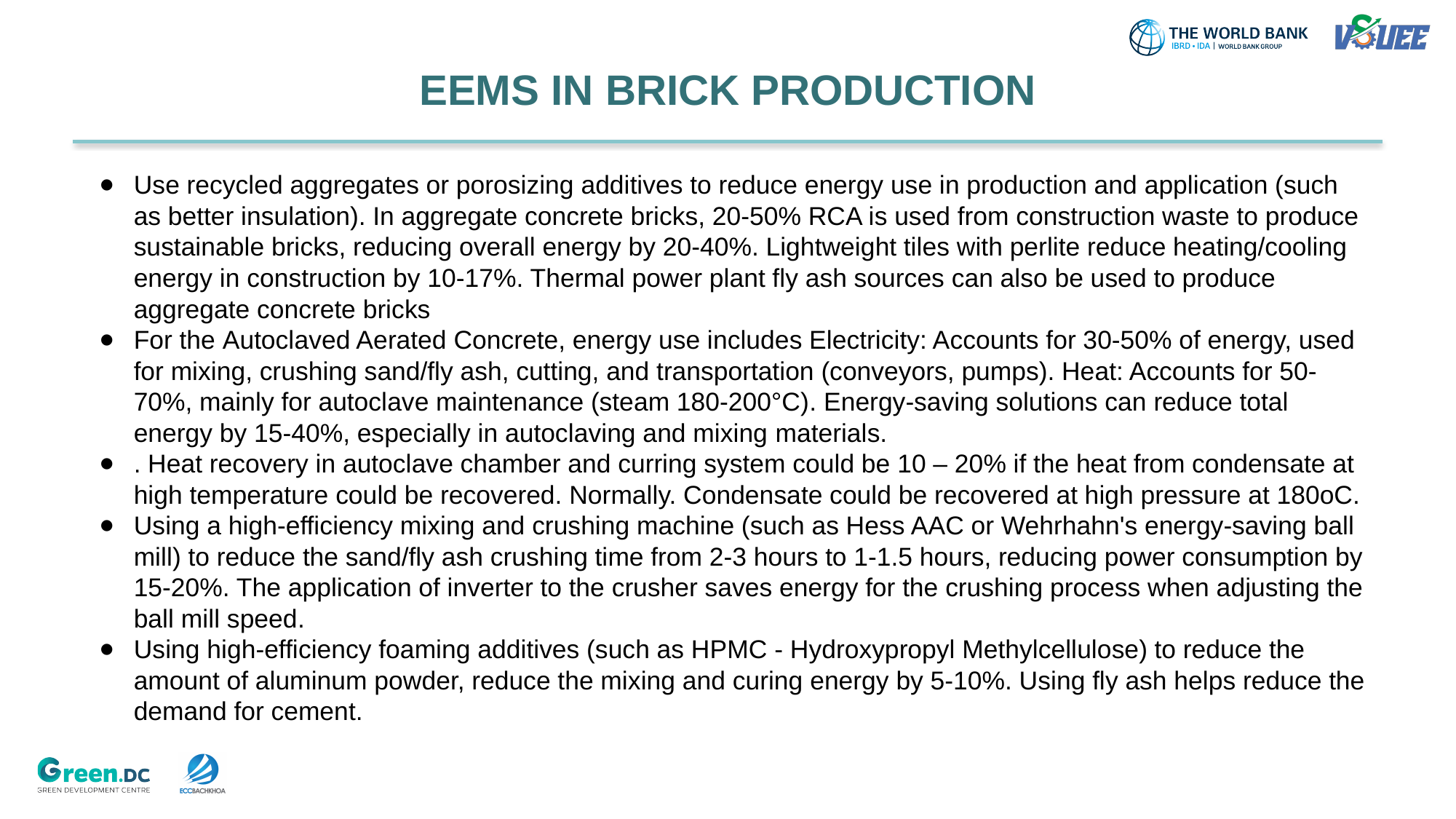

# EEMS IN BRICK PRODUCTION
Use recycled aggregates or porosizing additives to reduce energy use in production and application (such as better insulation). In aggregate concrete bricks, 20-50% RCA is used from construction waste to produce sustainable bricks, reducing overall energy by 20-40%. Lightweight tiles with perlite reduce heating/cooling energy in construction by 10-17%. Thermal power plant fly ash sources can also be used to produce aggregate concrete bricks
For the Autoclaved Aerated Concrete, energy use includes Electricity: Accounts for 30-50% of energy, used for mixing, crushing sand/fly ash, cutting, and transportation (conveyors, pumps). Heat: Accounts for 50-70%, mainly for autoclave maintenance (steam 180-200°C). Energy-saving solutions can reduce total energy by 15-40%, especially in autoclaving and mixing materials.
. Heat recovery in autoclave chamber and curring system could be 10 – 20% if the heat from condensate at high temperature could be recovered. Normally. Condensate could be recovered at high pressure at 180oC.
Using a high-efficiency mixing and crushing machine (such as Hess AAC or Wehrhahn's energy-saving ball mill) to reduce the sand/fly ash crushing time from 2-3 hours to 1-1.5 hours, reducing power consumption by 15-20%. The application of inverter to the crusher saves energy for the crushing process when adjusting the ball mill speed.
Using high-efficiency foaming additives (such as HPMC - Hydroxypropyl Methylcellulose) to reduce the amount of aluminum powder, reduce the mixing and curing energy by 5-10%. Using fly ash helps reduce the demand for cement.